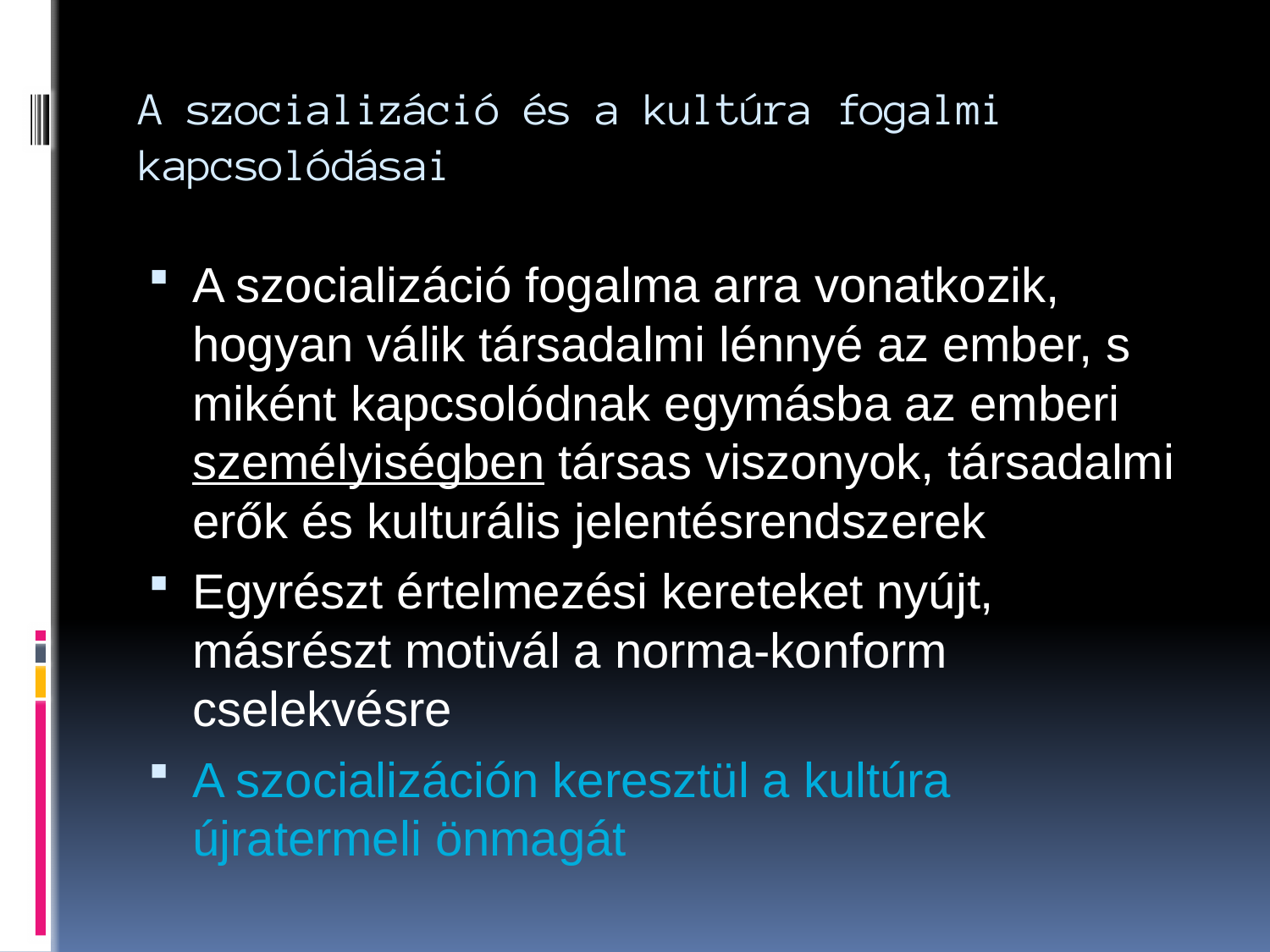

# A szocializáció és a kultúra fogalmi kapcsolódásai
A szocializáció fogalma arra vonatkozik, hogyan válik társadalmi lénnyé az ember, s miként kapcsolódnak egymásba az emberi személyiségben társas viszonyok, társadalmi erők és kulturális jelentésrendszerek
Egyrészt értelmezési kereteket nyújt, másrészt motivál a norma-konform cselekvésre
A szocializáción keresztül a kultúra újratermeli önmagát